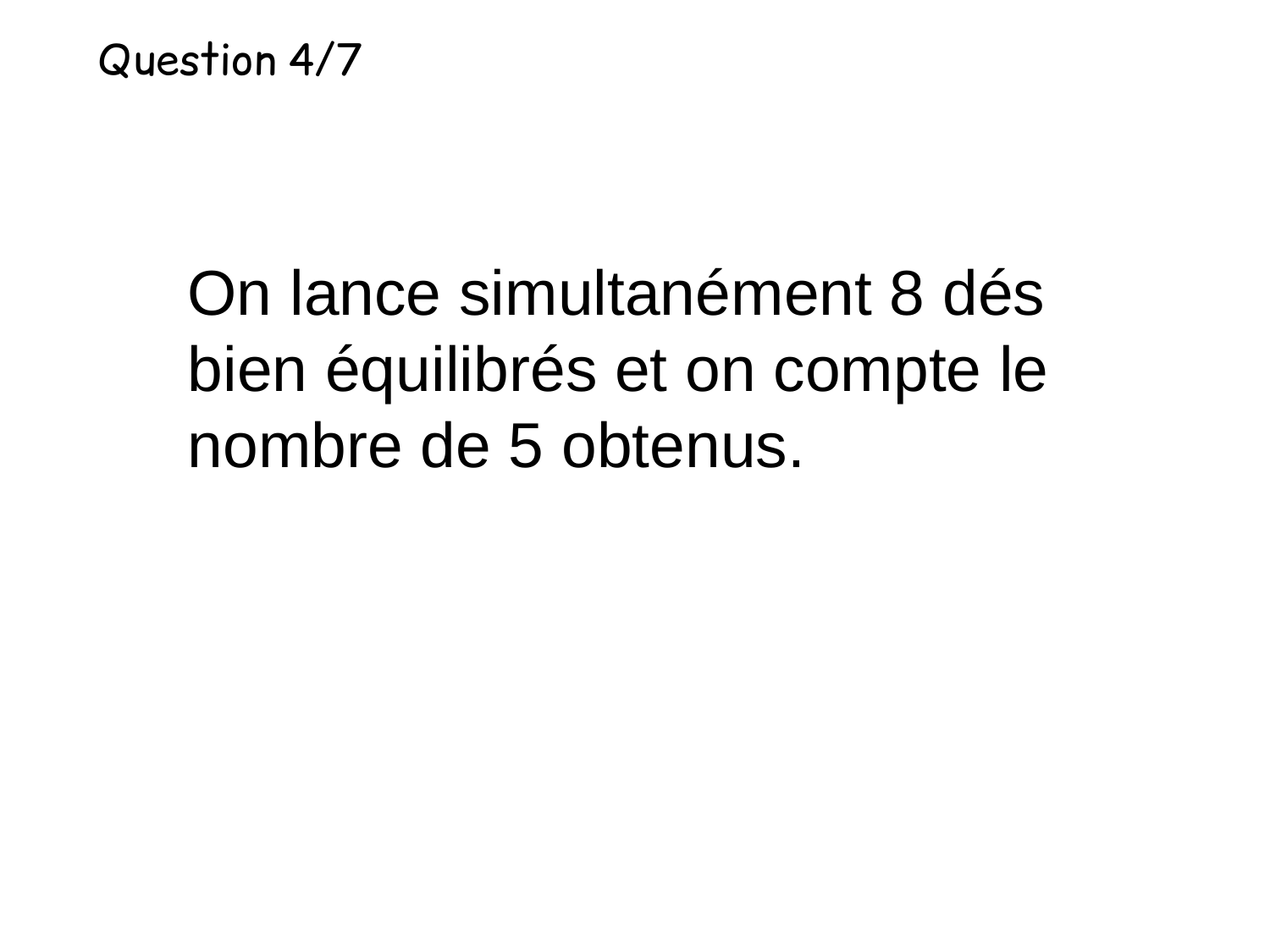

Question 4/7
On lance simultanément 8 dés bien équilibrés et on compte le nombre de 5 obtenus.